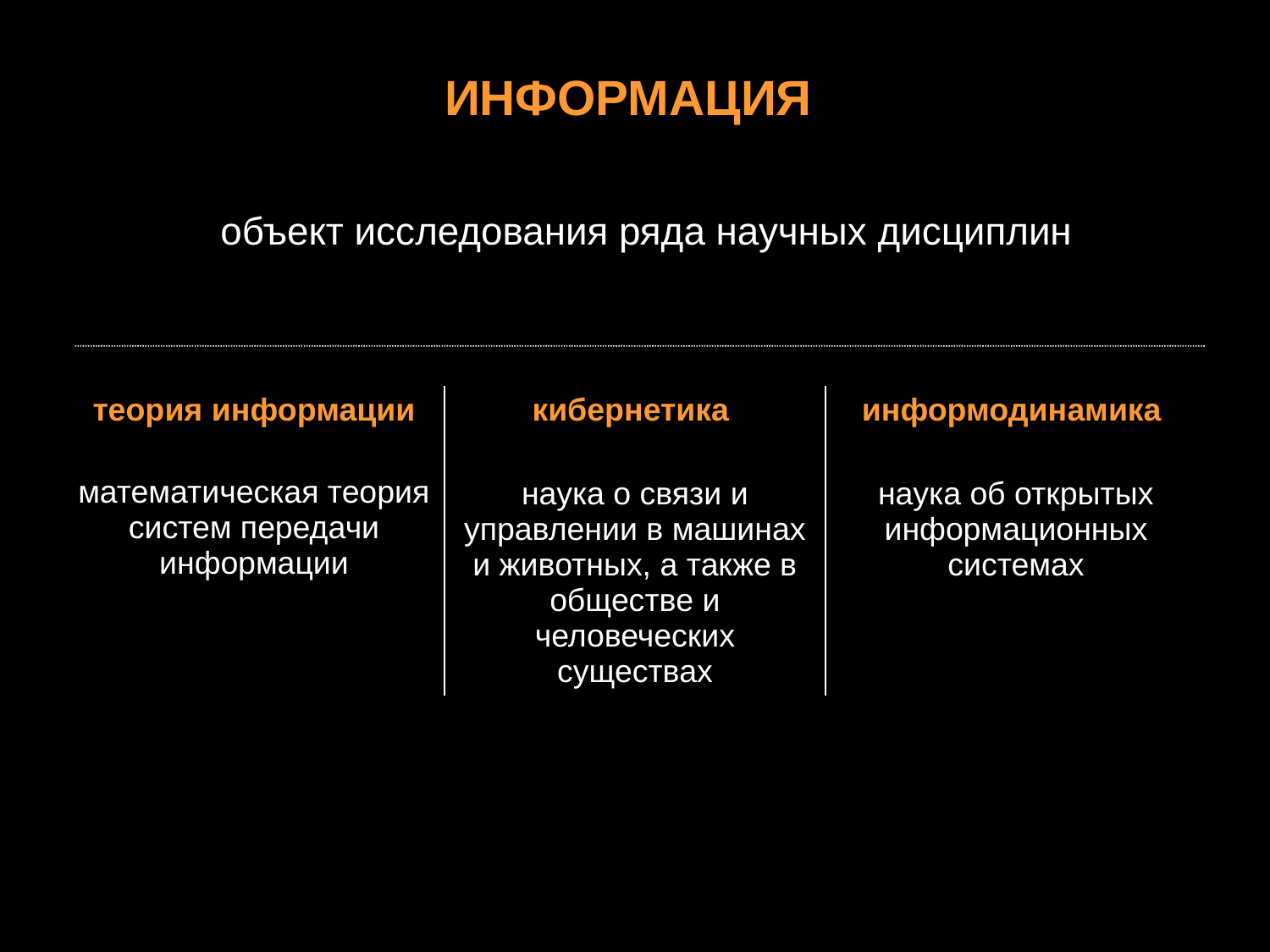

# ИНФОРМАЦИЯ
объект исследования ряда научных дисциплин

| теория информации математическая теория систем передачи информации | кибернетика наука о связи и управлении в машинах и животных, а также в обществе и человеческих существах | информодинамика наука об открытых информационных системах |
| --- | --- | --- |